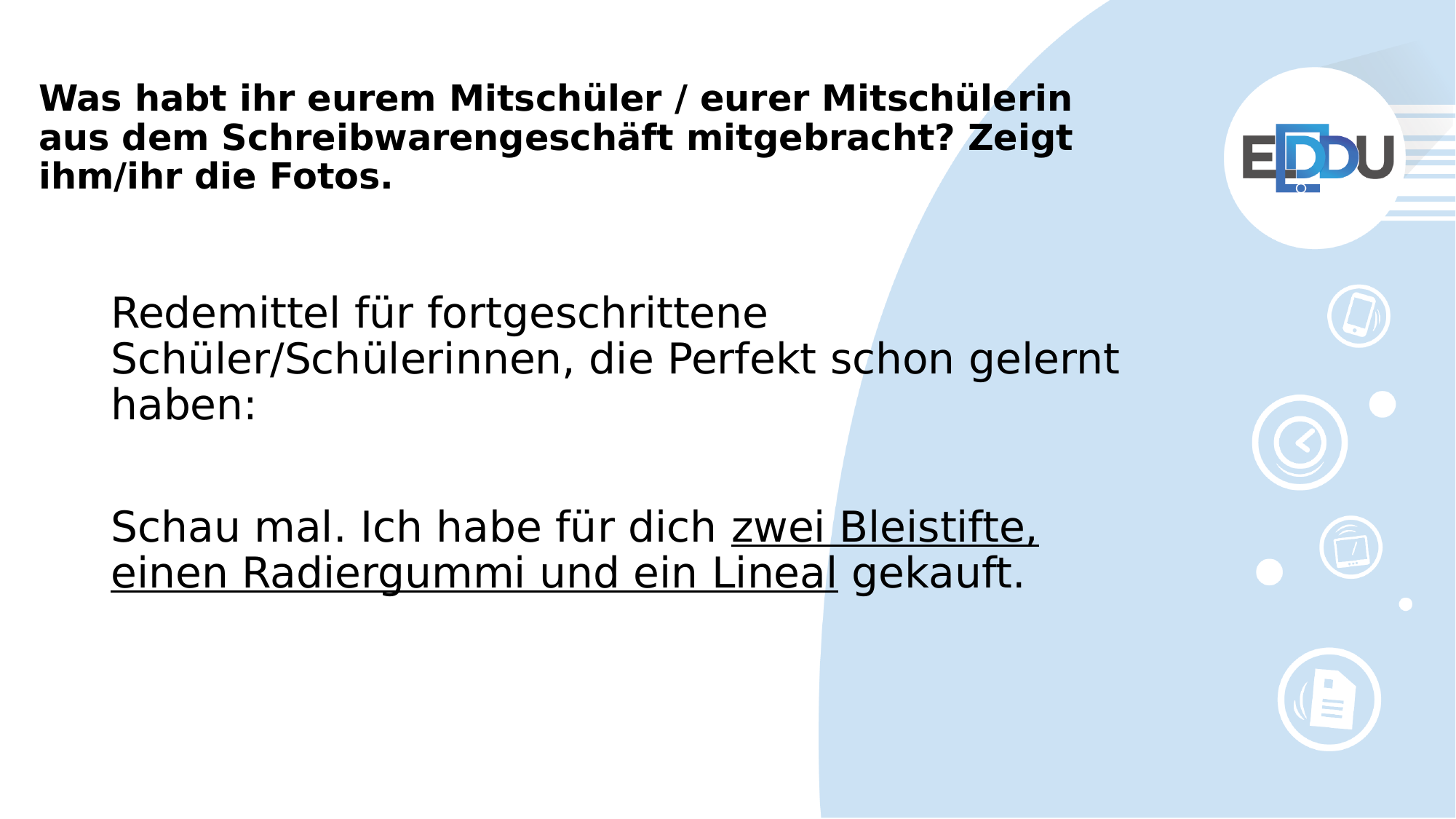

# Was habt ihr eurem Mitschüler / eurer Mitschülerin aus dem Schreibwarengeschäft mitgebracht? Zeigt ihm/ihr die Fotos.
Redemittel für fortgeschrittene Schüler/Schülerinnen, die Perfekt schon gelernt haben:

Schau mal. Ich habe für dich zwei Bleistifte, einen Radiergummi und ein Lineal gekauft.